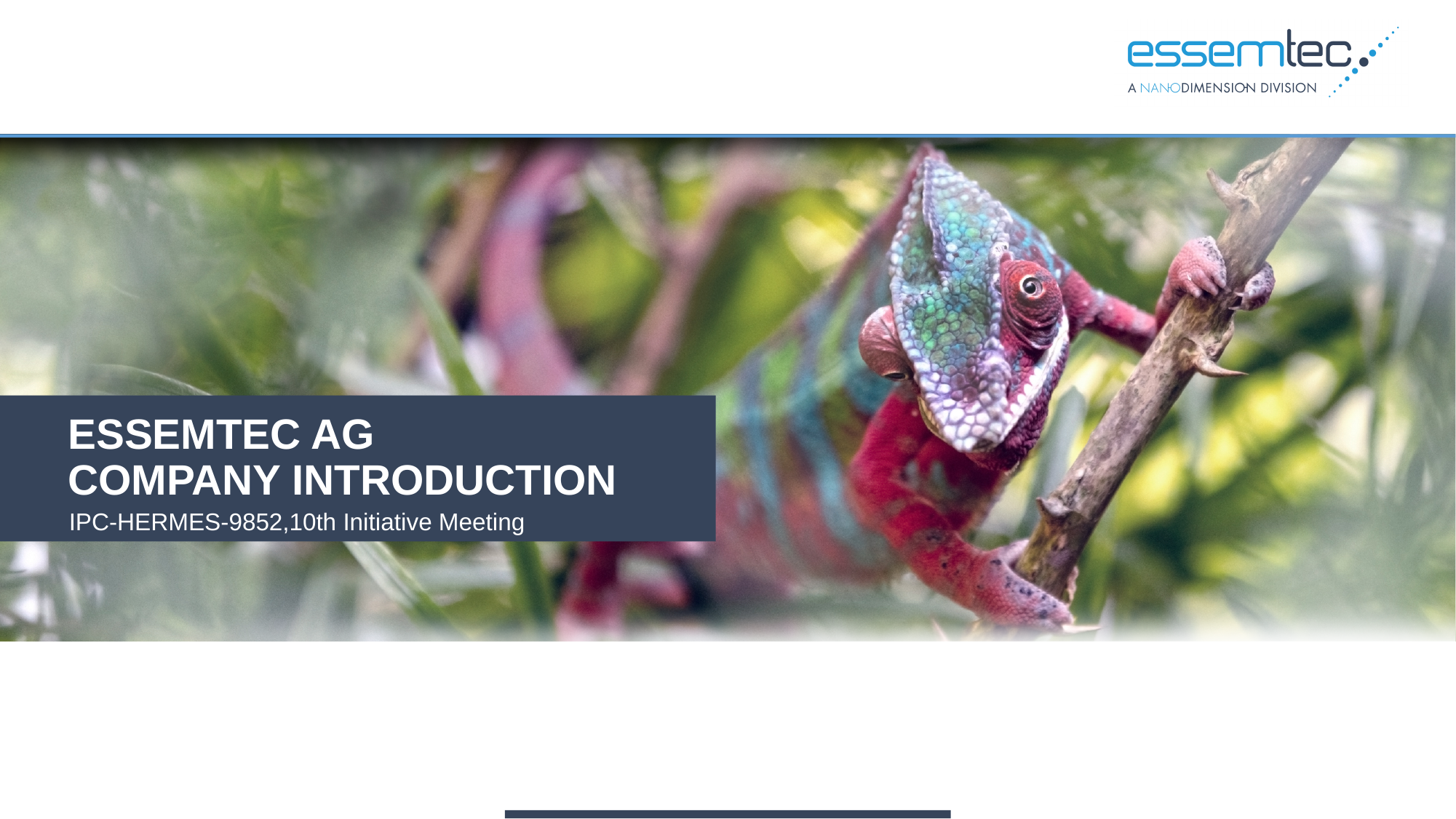

IPC-HERMES-9852,10th Initiative Meeting
# ESSEMTEC AG COMPANY INTRODUCTION